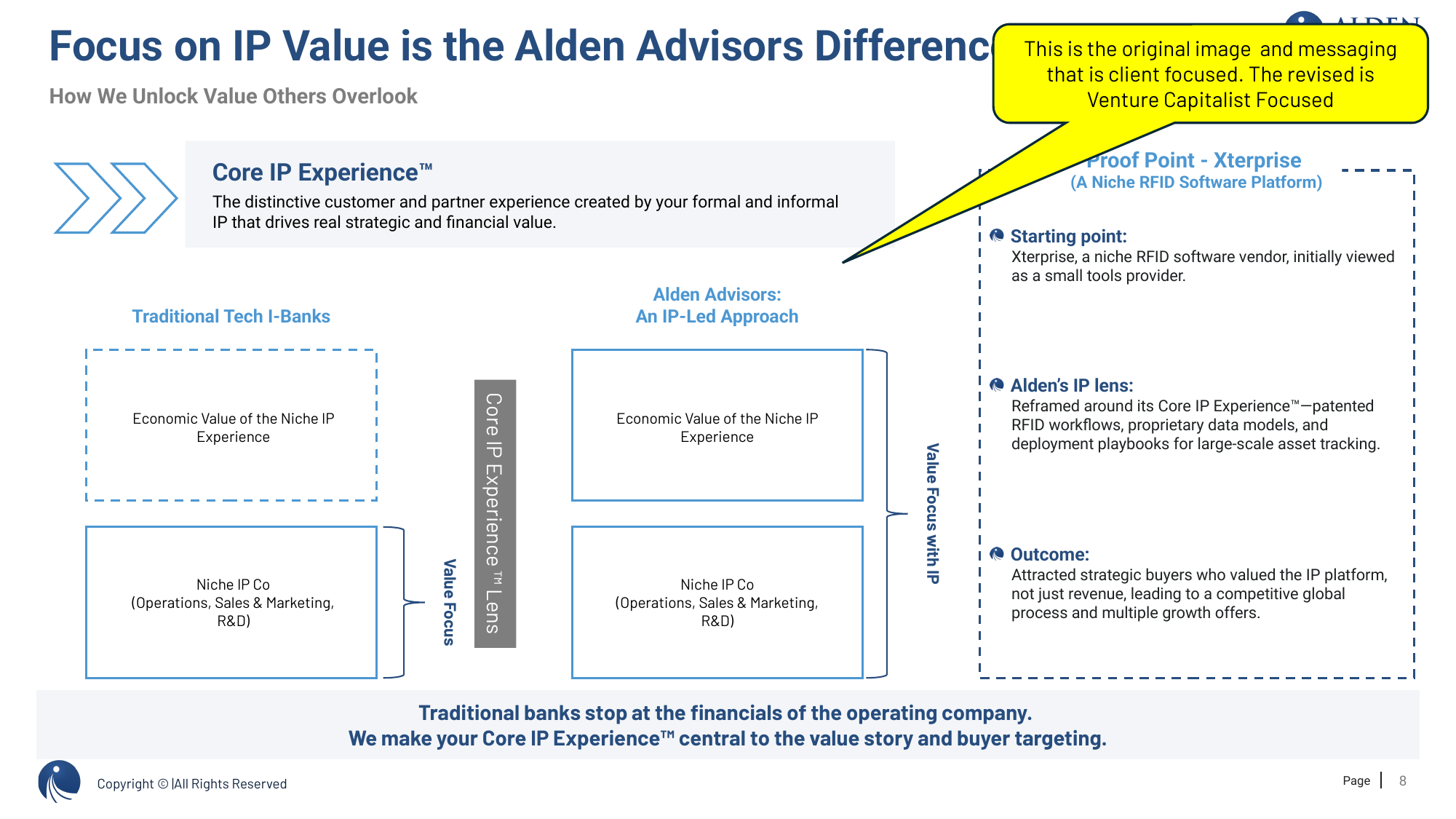

# Focus on IP Value is the Alden Advisors Difference
This is the original image  and messaging that is client focused. The revised is Venture Capitalist Focused
How We Unlock Value Others Overlook

Proof Point - Xterprise
(A Niche RFID Software Platform)
#274D7E
Core IP Experience™

The distinctive customer and partner experience created by your formal and informal IP that drives real strategic and financial value.
Starting point:
Xterprise, a niche RFID software vendor, initially viewed as a small tools provider.
#4C97D2
Alden Advisors:
An IP-Led Approach
Traditional Tech I-Banks
#F7F8F8

Value Focus with IP
Alden’s IP lens:
Reframed around its Core IP Experience™—patented RFID workflows, proprietary data models, and deployment playbooks for large-scale asset tracking.
Core IP Experience ™ Lens
#7E7E7E
Economic Value of the Niche IP Experience
Economic Value of the Niche IP Experience
 #242323

Outcome:
Attracted strategic buyers who valued the IP platform, not just revenue, leading to a competitive global process and multiple growth offers.
Value Focus
Niche IP Co
(Operations, Sales & Marketing, R&D)
Niche IP Co
(Operations, Sales & Marketing, R&D)
Traditional banks stop at the financials of the operating company.
We make your Core IP Experience™ central to the value story and buyer targeting.